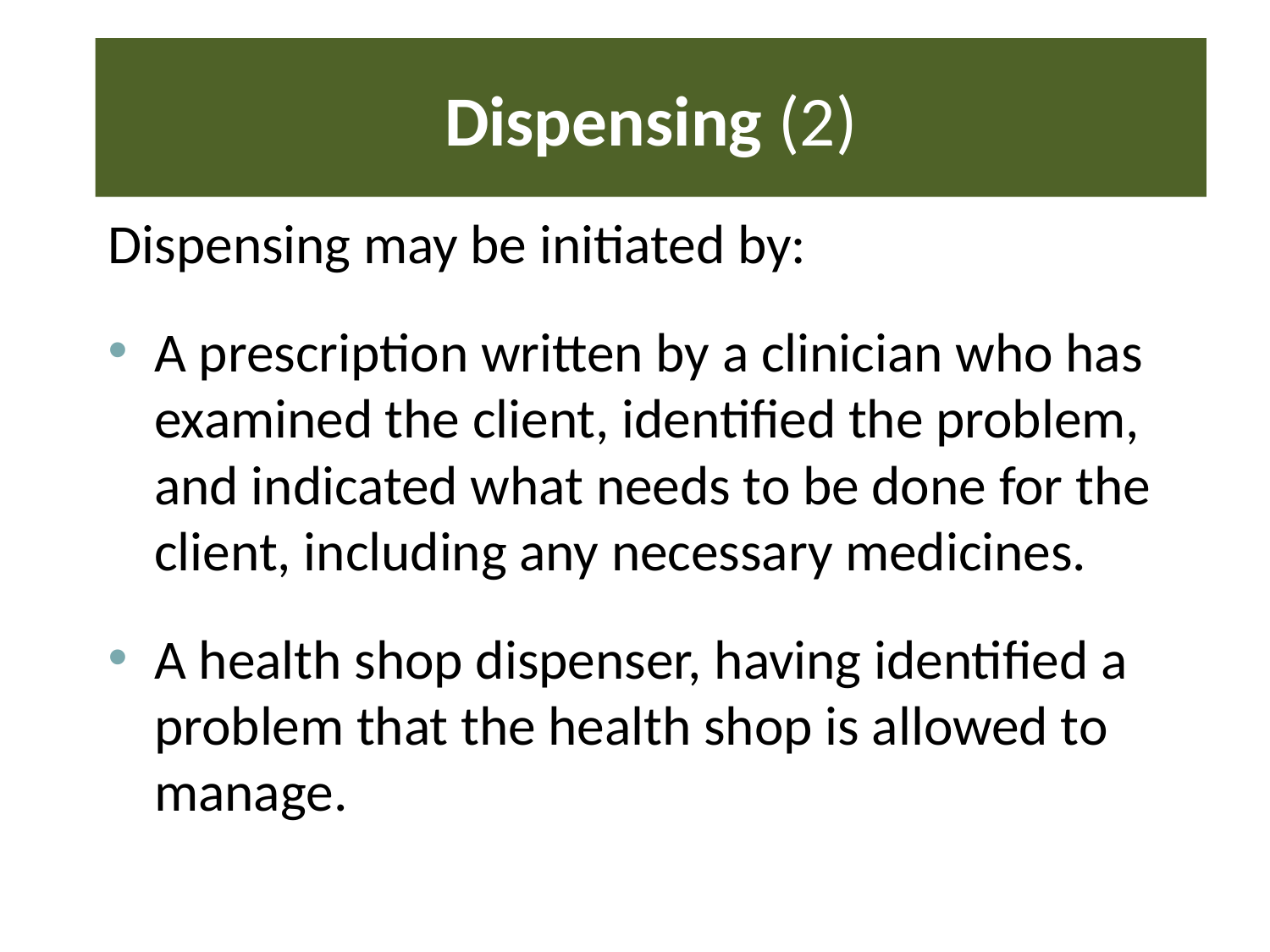

# Dispensing (2)
Dispensing may be initiated by:
A prescription written by a clinician who has examined the client, identified the problem, and indicated what needs to be done for the client, including any necessary medicines.
A health shop dispenser, having identified a problem that the health shop is allowed to manage.